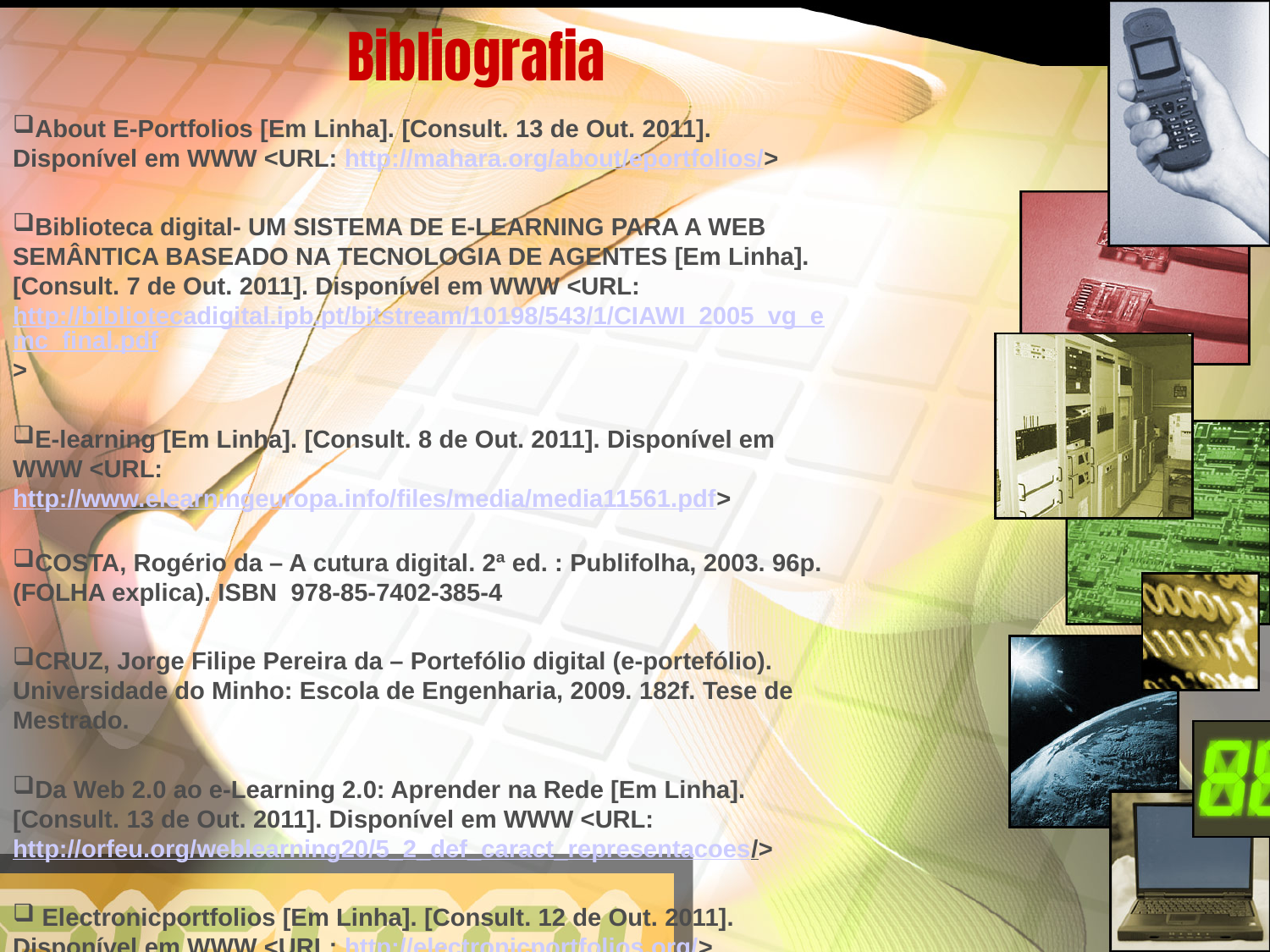

# Bibliografia
About E-Portfolios [Em Linha]. [Consult. 13 de Out. 2011]. Disponível em WWW <URL: http://mahara.org/about/eportfolios/>

Biblioteca digital- UM SISTEMA DE E-LEARNING PARA A WEB SEMÂNTICA BASEADO NA TECNOLOGIA DE AGENTES [Em Linha]. [Consult. 7 de Out. 2011]. Disponível em WWW <URL: http://bibliotecadigital.ipb.pt/bitstream/10198/543/1/CIAWI_2005_vg_emc_final.pdf>

E-learning [Em Linha]. [Consult. 8 de Out. 2011]. Disponível em WWW <URL: http://www.elearningeuropa.info/files/media/media11561.pdf>
COSTA, Rogério da – A cutura digital. 2ª ed. : Publifolha, 2003. 96p. (FOLHA explica). ISBN  978-85-7402-385-4

CRUZ, Jorge Filipe Pereira da – Portefólio digital (e-portefólio). Universidade do Minho: Escola de Engenharia, 2009. 182f. Tese de Mestrado.

Da Web 2.0 ao e-Learning 2.0: Aprender na Rede [Em Linha]. [Consult. 13 de Out. 2011]. Disponível em WWW <URL: http://orfeu.org/weblearning20/5_2_def_caract_representacoes/>

 Electronicportfolios [Em Linha]. [Consult. 12 de Out. 2011]. Disponível em WWW <URL: http://electronicportfolios.org/>